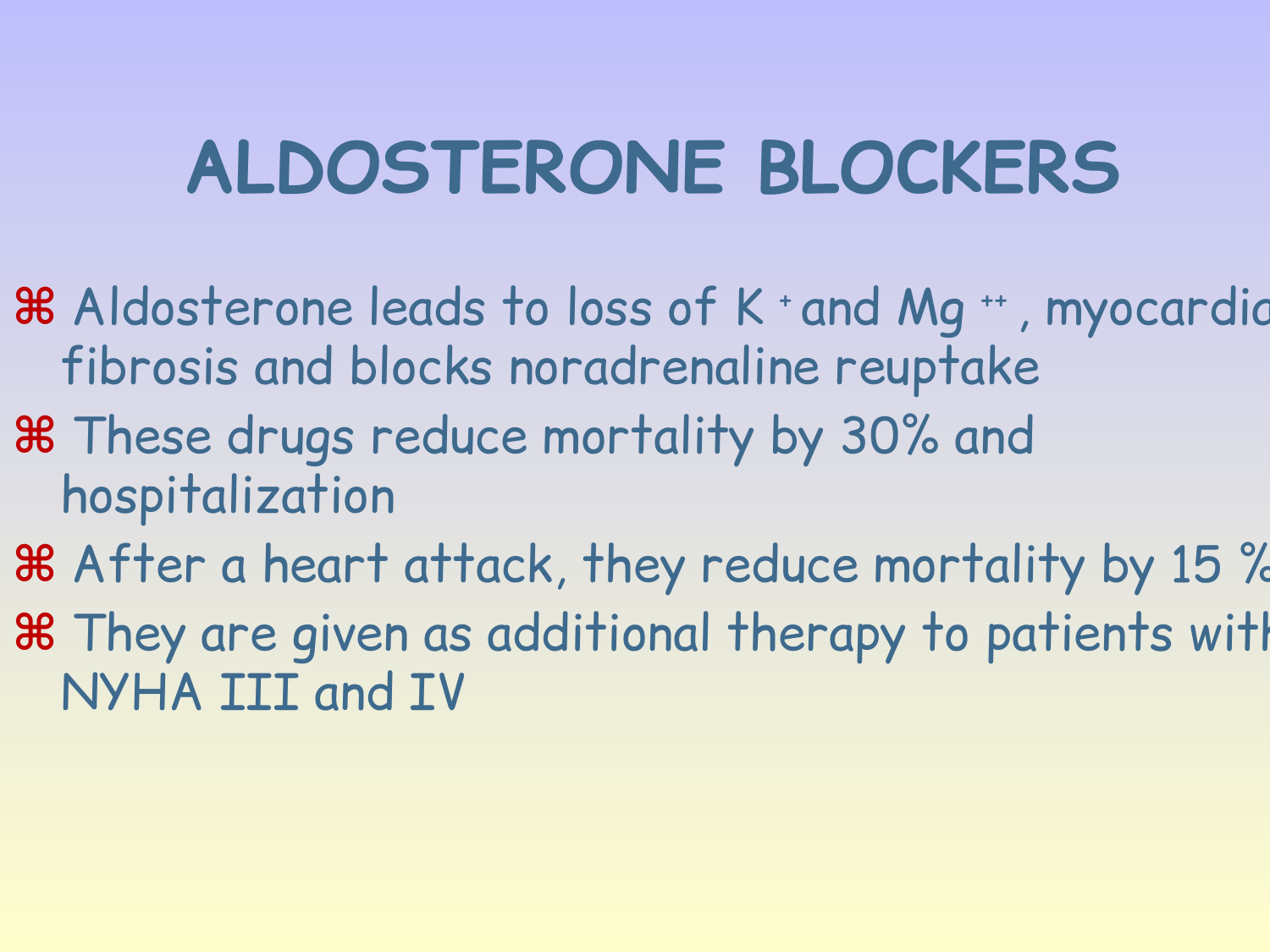

ALDOSTERONE BLOCKERS

⌘ Aldosterone leads to loss of K + and Mg ++ , myocardial fibrosis and blocks noradrenaline reuptake
⌘ These drugs reduce mortality by 30% and hospitalization
⌘ After a heart attack, they reduce mortality by 15 %
⌘ They are given as additional therapy to patients with NYHA III and IV

#